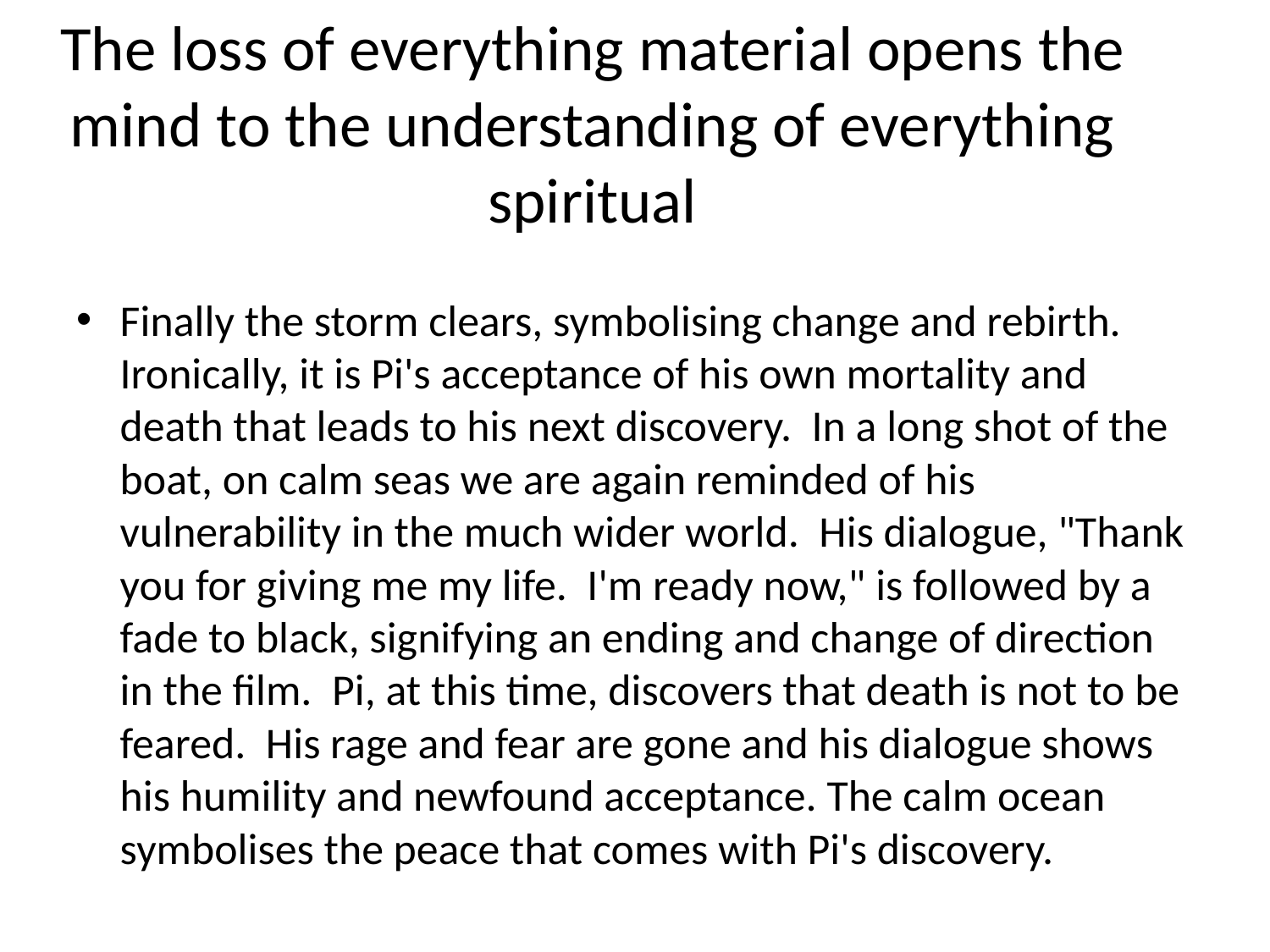

# The loss of everything material opens the mind to the understanding of everything spiritual
Finally the storm clears, symbolising change and rebirth.  Ironically, it is Pi's acceptance of his own mortality and death that leads to his next discovery.  In a long shot of the boat, on calm seas we are again reminded of his vulnerability in the much wider world.  His dialogue, "Thank you for giving me my life.  I'm ready now," is followed by a fade to black, signifying an ending and change of direction in the film.  Pi, at this time, discovers that death is not to be feared.  His rage and fear are gone and his dialogue shows his humility and newfound acceptance. The calm ocean symbolises the peace that comes with Pi's discovery.